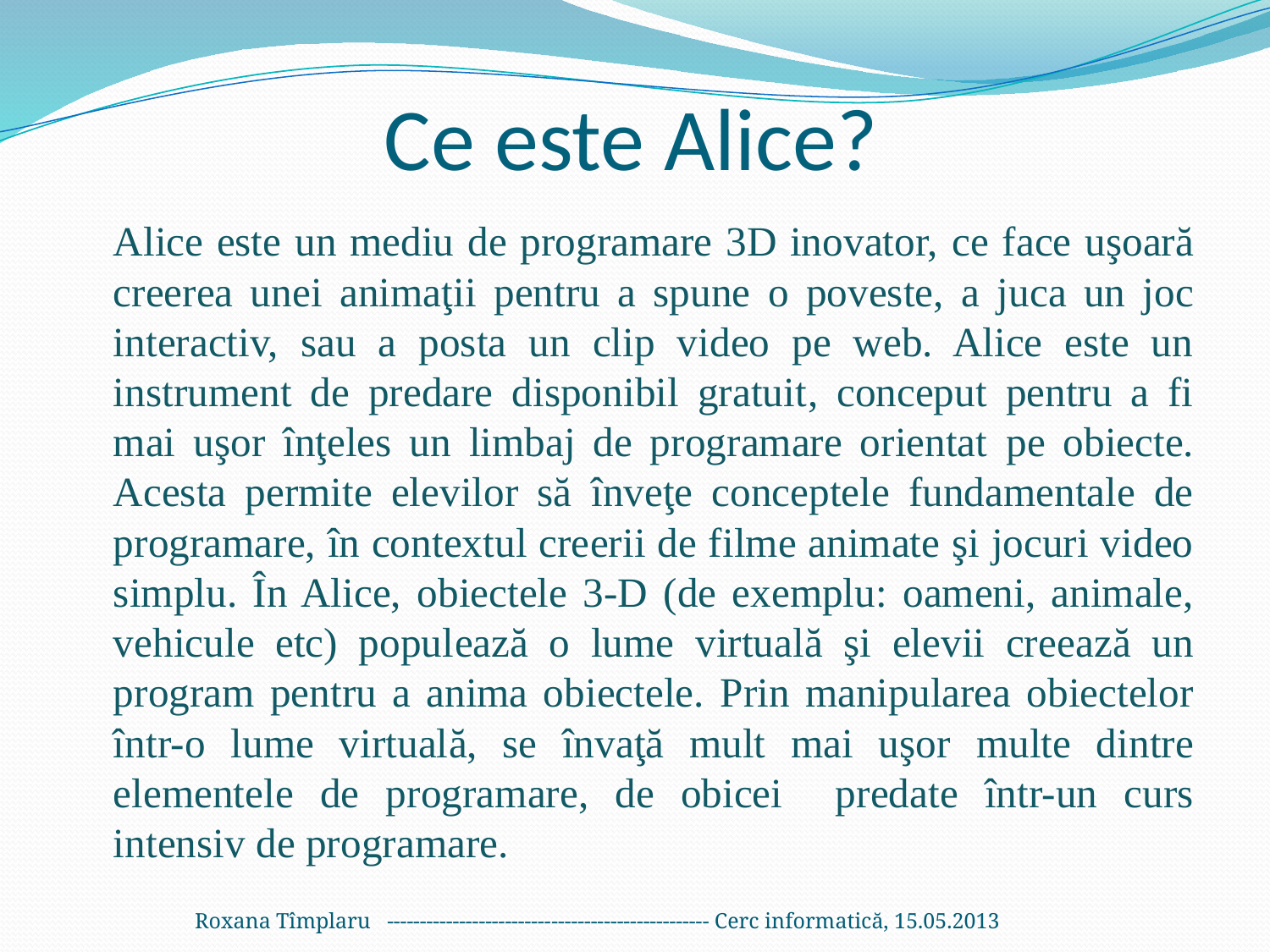

# Ce este Alice?
		Alice este un mediu de programare 3D inovator, ce face uşoară creerea unei animaţii pentru a spune o poveste, a juca un joc interactiv, sau a posta un clip video pe web. Alice este un instrument de predare disponibil gratuit, conceput pentru a fi mai uşor înţeles un limbaj de programare orientat pe obiecte. Acesta permite elevilor să înveţe conceptele fundamentale de programare, în contextul creerii de filme animate şi jocuri video simplu. În Alice, obiectele 3-D (de exemplu: oameni, animale, vehicule etc) populează o lume virtuală şi elevii creează un program pentru a anima obiectele. Prin manipularea obiectelor într-o lume virtuală, se învaţă mult mai uşor multe dintre elementele de programare, de obicei  predate într-un curs intensiv de programare.
Roxana Tîmplaru   ------------------------------------------------- Cerc informatică, 15.05.2013